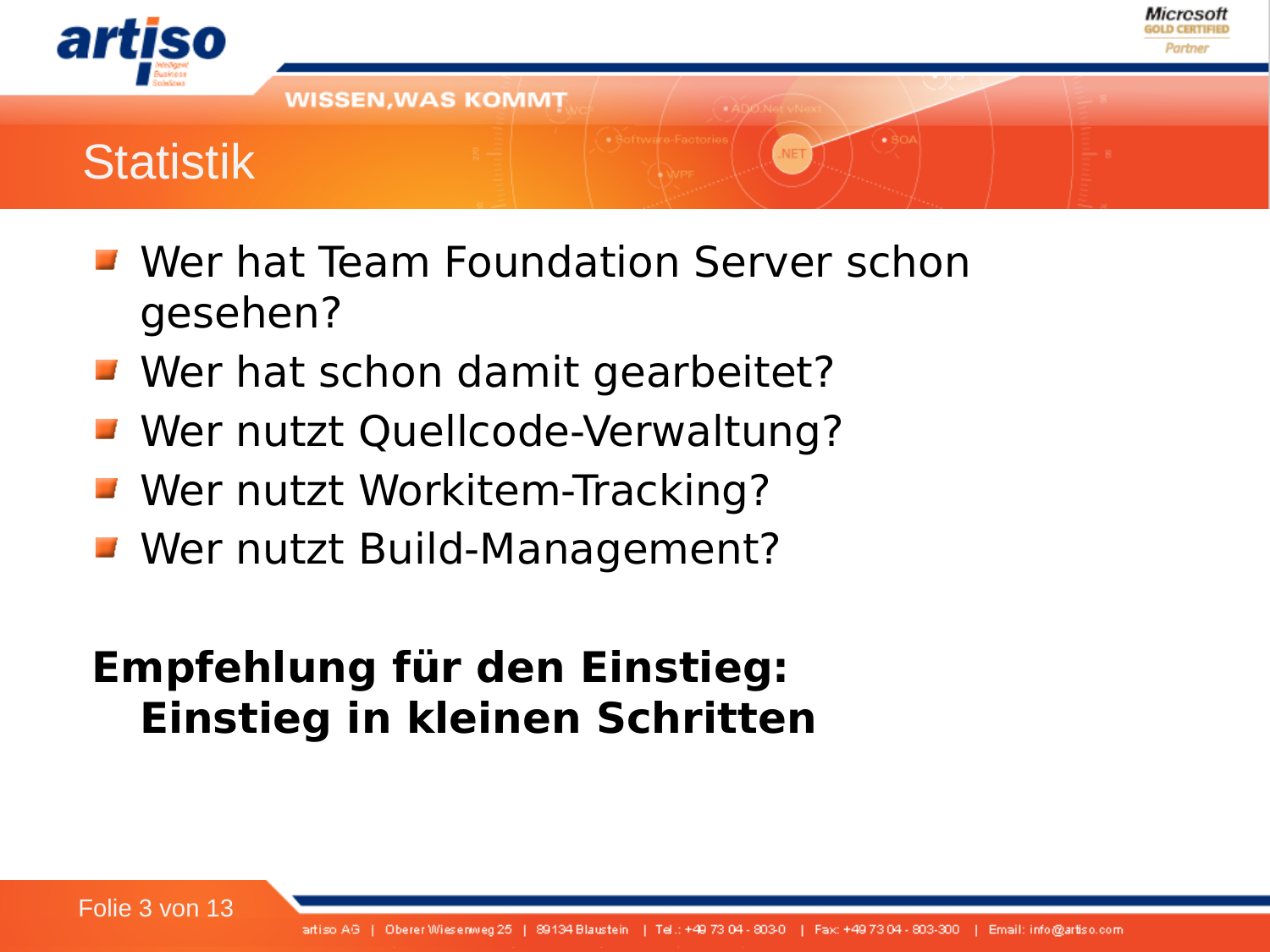

Statistik
Wer hat Team Foundation Server schon gesehen?
Wer hat schon damit gearbeitet?
Wer nutzt Quellcode-Verwaltung?
Wer nutzt Workitem-Tracking?
Wer nutzt Build-Management?

Empfehlung für den Einstieg:
Einstieg in kleinen Schritten

Folie 3 von 13